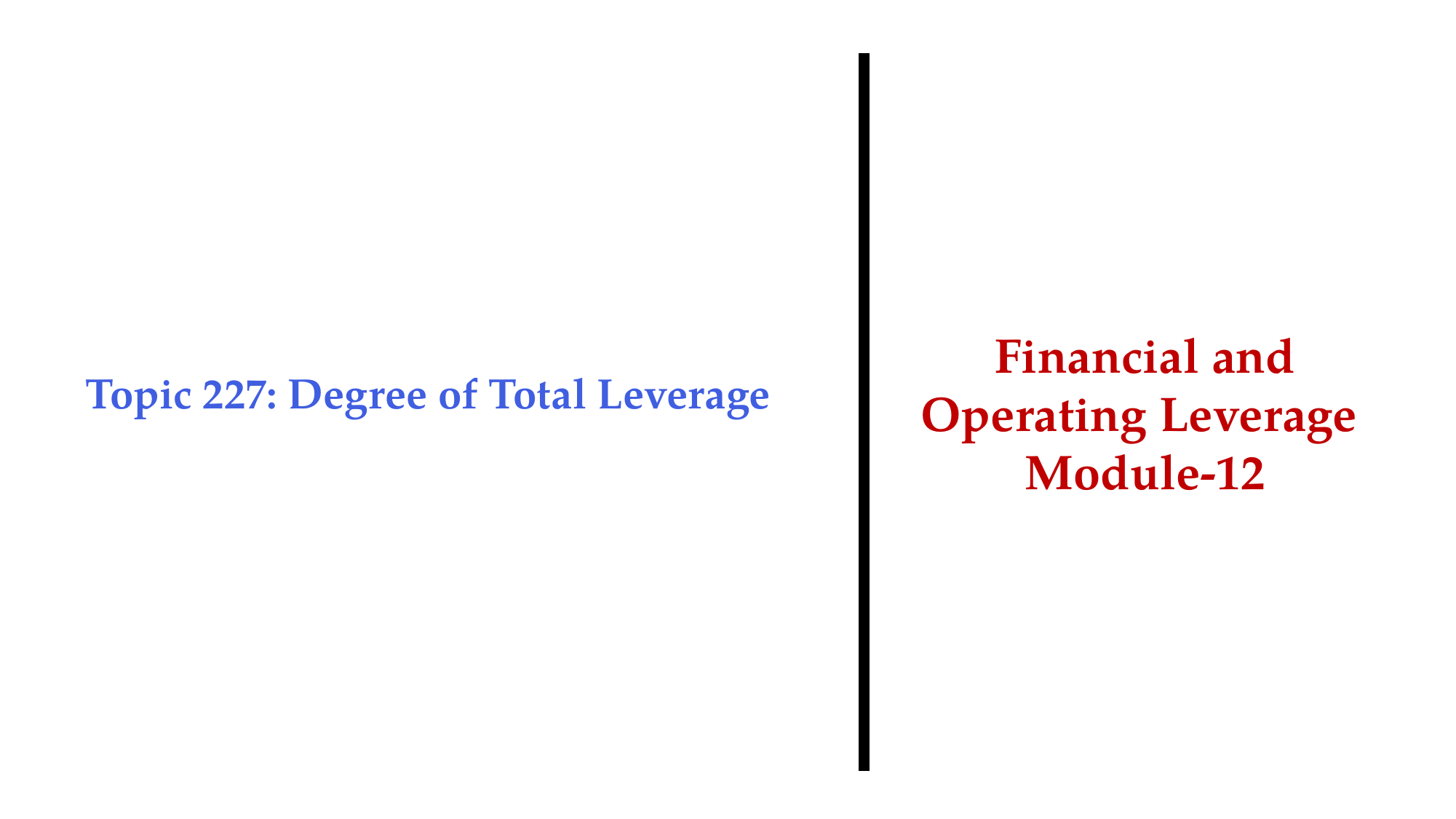

Topic 227: Degree of Total Leverage
Financial and Operating Leverage
Module-12